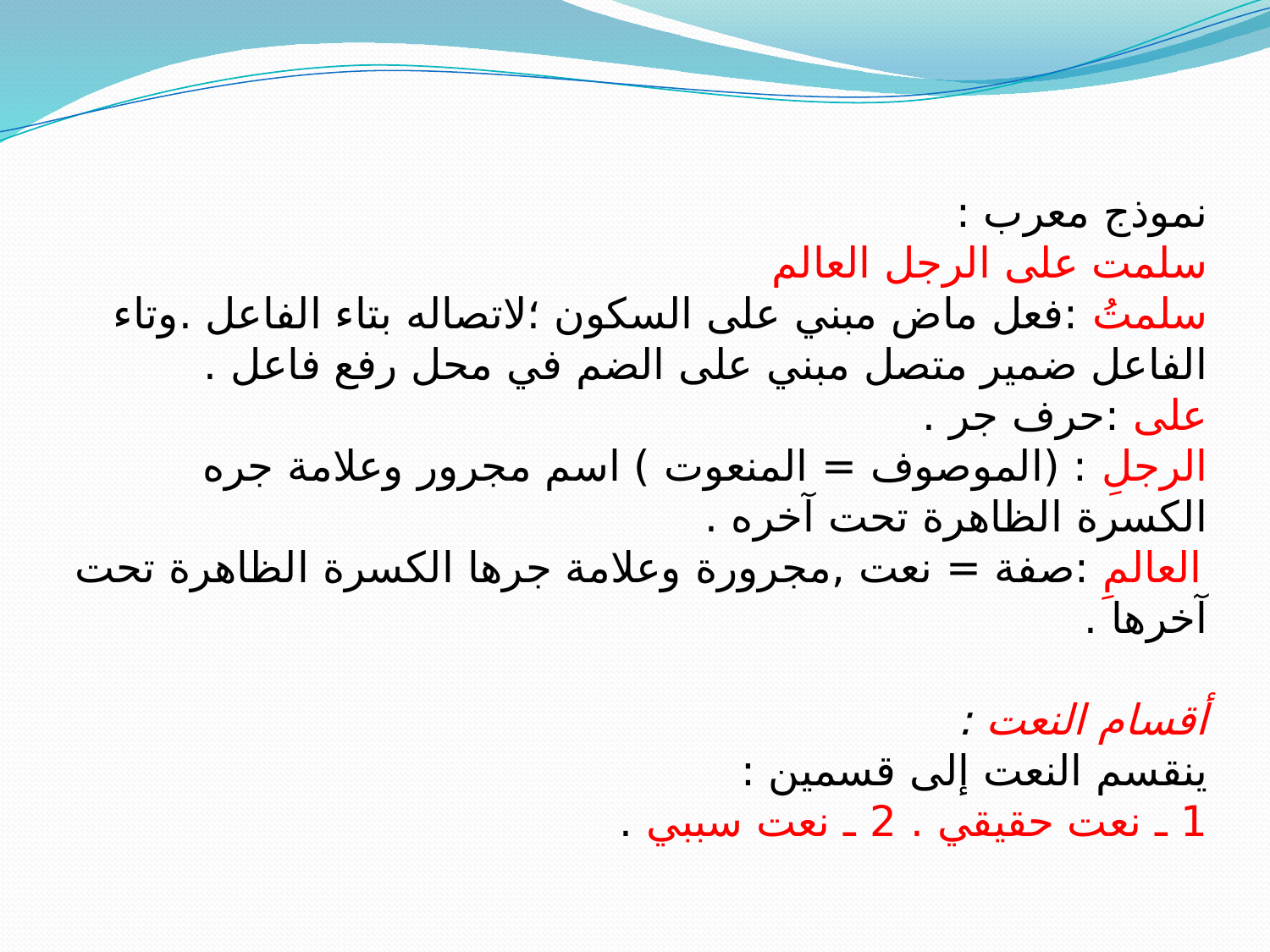

نموذج معرب :
سلمت على الرجل العالم
سلمتُ :فعل ماض مبني على السكون ؛لاتصاله بتاء الفاعل .وتاء الفاعل ضمير متصل مبني على الضم في محل رفع فاعل .
على :حرف جر .
الرجلِ : (الموصوف = المنعوت ) اسم مجرور وعلامة جره الكسرة الظاهرة تحت آخره .
العالمِ :صفة = نعت ,مجرورة وعلامة جرها الكسرة الظاهرة تحت آخرها .

أقسام النعت :
ينقسم النعت إلى قسمين :
1 ـ نعت حقيقي . 2 ـ نعت سببي .